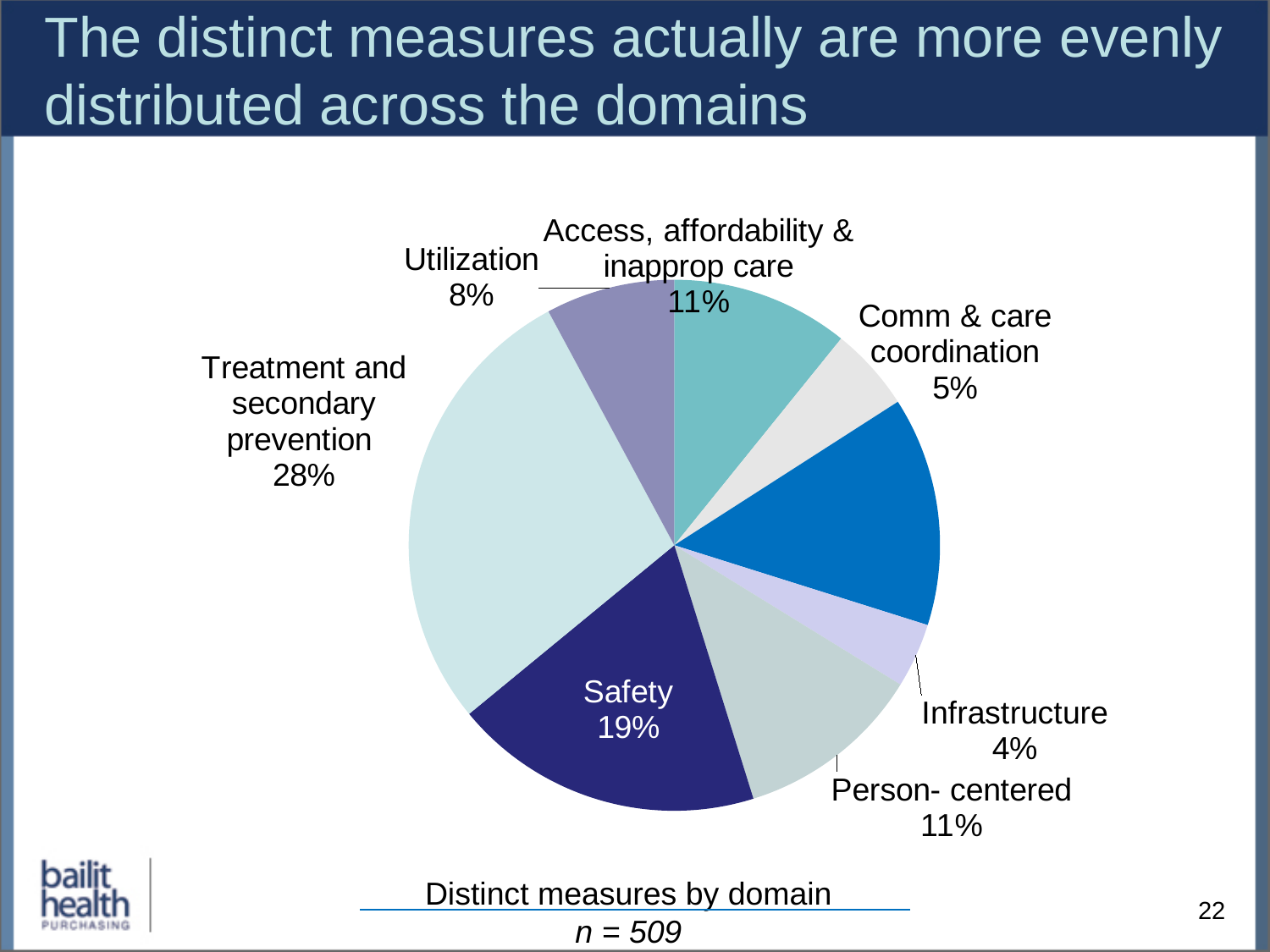

# The distinct measures actually are more evenly distributed across the domains

### Chart

| Category | Column1 |
|---|---|
| Access, affordability & inapprop care | 55.0 |
| Comm & care coordination | 26.0 |
| Health and well-being | 71.0 |
| Infrastructure | 20.0 |
| Person- centered | 58.0 |
| Safety | 96.0 |
| Sec. Prevention and Treatment | 143.0 |
| Utilization | 40.0 |
Distinct measures by domain
n = 509
22